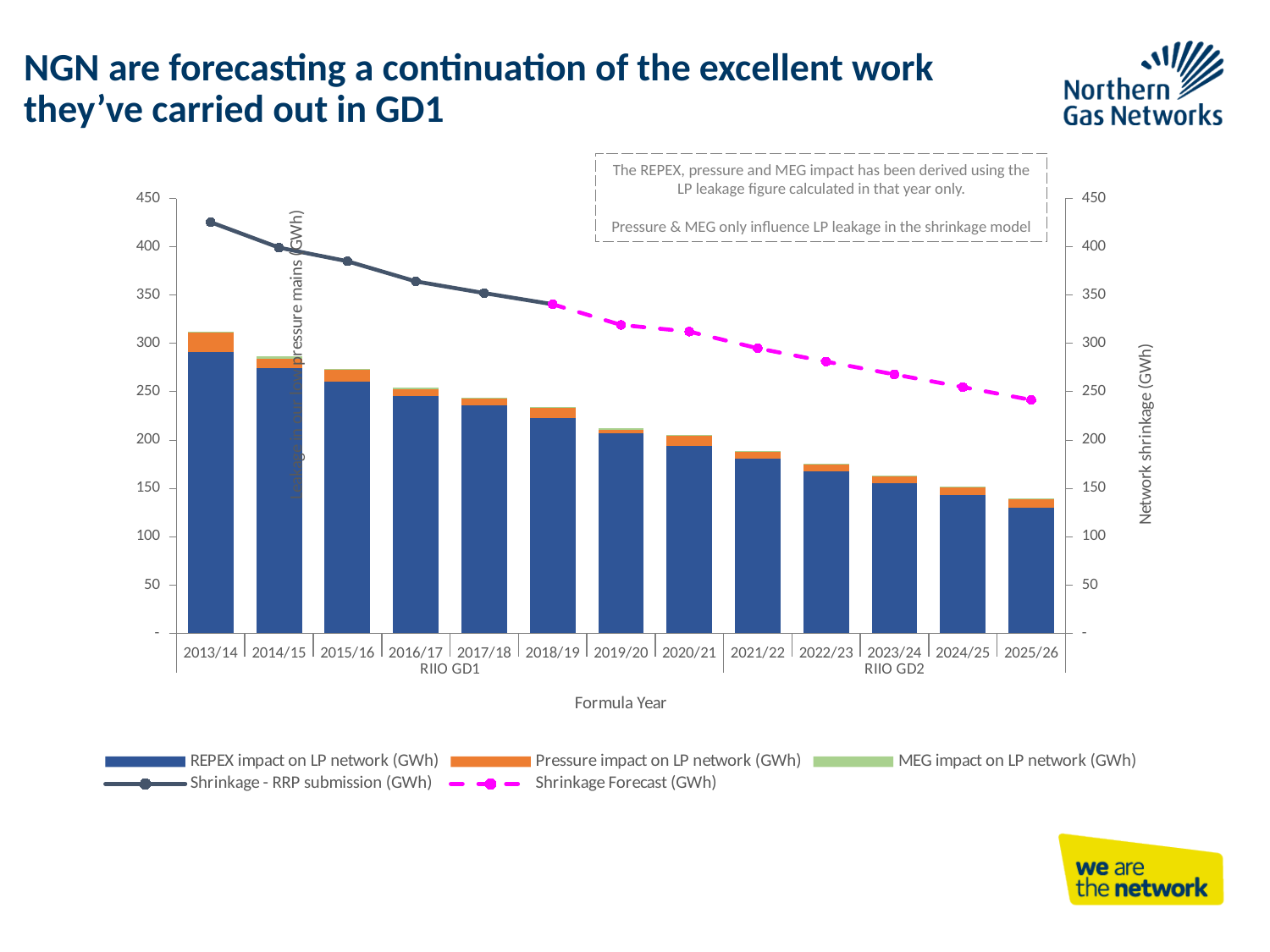

# NGN are forecasting a continuation of the excellent work they’ve carried out in GD1
The REPEX, pressure and MEG impact has been derived using the LP leakage figure calculated in that year only.

Pressure & MEG only influence LP leakage in the shrinkage model

### Chart

| Category | REPEX impact on LP network (GWh) | Pressure impact on LP network (GWh) | MEG impact on LP network (GWh) | Shrinkage - RRP submission (GWh) | Shrinkage Forecast (GWh) |
|---|---|---|---|---|---|
| 2013/14 | 291.022699165885 | 19.874747915161493 | 1.174708189700425 | 425.42208753164186 | None |
| 2014/15 | 274.68278651520376 | 9.678163242649703 | 2.2404521630107865 | 399.12330715197686 | None |
| 2015/16 | 260.8187346052628 | 11.488162328569445 | 1.684585324733746 | 384.99657545577816 | None |
| 2016/17 | 245.75980801068226 | 7.243283823079082 | 1.4963932370049804 | 364.16821816918696 | None |
| 2017/18 | 236.0523951504493 | 6.924968715942327 | 0.7350494814075716 | 352.0707394068727 | None |
| 2018/19 | 222.6746654948347 | 10.8046022800348 | 0.8243374672278776 | 340.5264428565543 | 340.5264428565543 |
| 2019/20 | 207.3079194924461 | 3.384889224615108 | 1.2885588233173735 | None | 319.13542087080464 |
| 2020/21 | 193.93009197985737 | 10.600616622424042 | 0.7414864787371869 | None | 312.23543820042084 |
| 2021/22 | 181.06115102159205 | 7.022332790683606 | 0.6760481442651098 | None | 295.00009182928545 |
| 2022/23 | 167.84517397070826 | 7.192369683341582 | 0.6232206580900197 | None | 281.17733459716993 |
| 2023/24 | 155.07407721382543 | 7.8193037007580415 | 0.5844796203668068 | None | 267.9298860283104 |
| 2024/25 | 142.70580126160732 | 8.18158736683057 | 0.5476097414887136 | None | 254.78312817466548 |
| 2025/26 | 130.35932082172053 | 8.390014242284849 | 0.5222522651006045 | None | 241.53245509923835 |